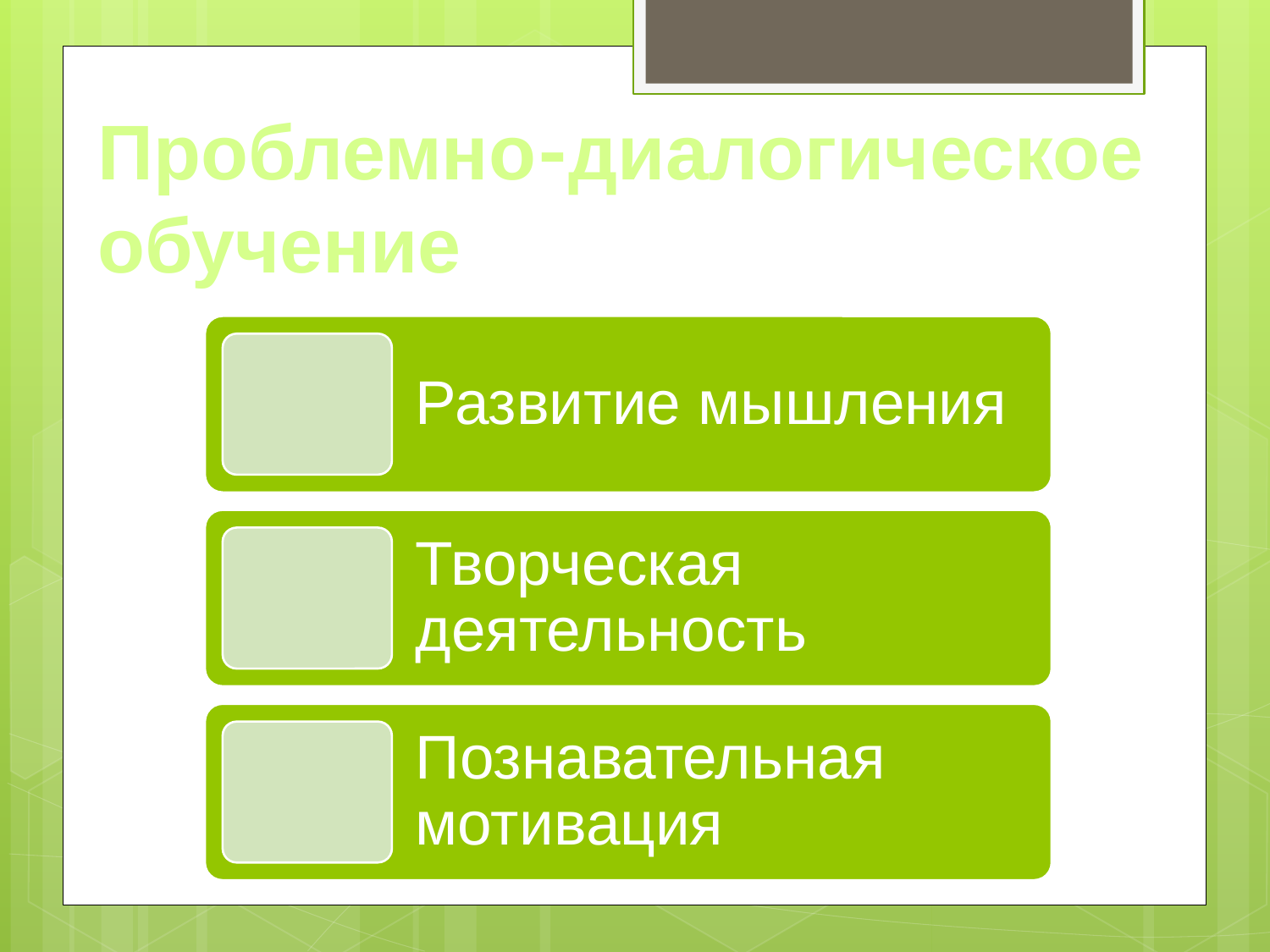

Проблемно-диалогическое
обучение
Развитие мышления
Творческая деятельность
Познавательная мотивация